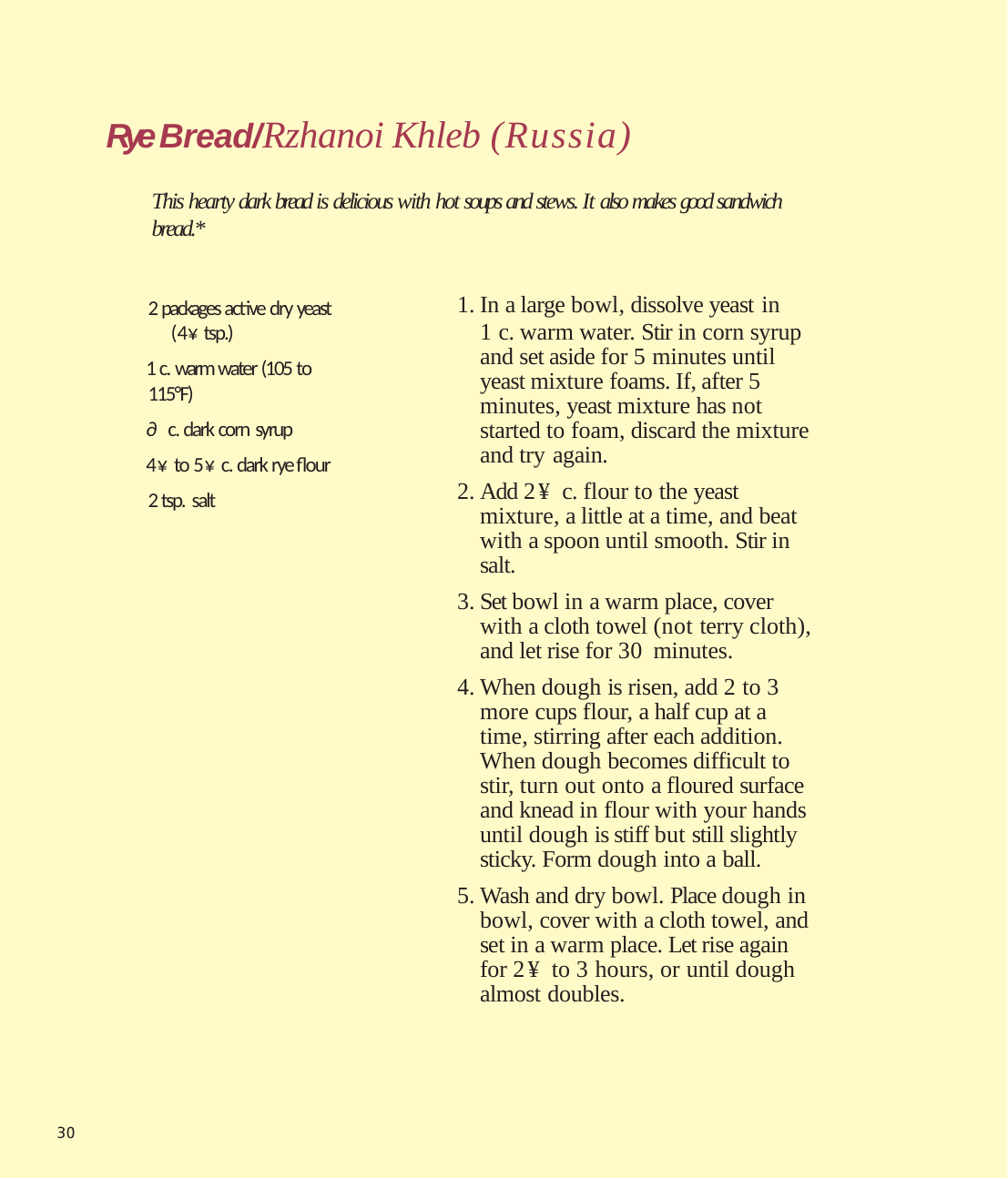

# Rye Bread/Rzhanoi Khleb (Russia)
This hearty dark bread is delicious with hot soups and stews. It also makes good sandwich bread.*
In a large bowl, dissolve yeast in
1 c. warm water. Stir in corn syrup  and set aside for 5 minutes until  yeast mixture foams. If, after 5  minutes, yeast mixture has not  started to foam, discard the mixture  and try again.
Add 2¥ c. flour to the yeast  mixture, a little at a time, and beat  with a spoon until smooth. Stir in  salt.
Set bowl in a warm place, cover  with a cloth towel (not terry cloth),  and let rise for 30 minutes.
When dough is risen, add 2 to 3  more cups flour, a half cup at a  time, stirring after each addition.  When dough becomes difficult to  stir, turn out onto a floured surface  and knead in flour with your hands  until dough is stiff but still slightly  sticky. Form dough into a ball.
Wash and dry bowl. Place dough in  bowl, cover with a cloth towel, and  set in a warm place. Let rise again  for 2¥ to 3 hours, or until dough  almost doubles.
2 packages active dry yeast  (4¥ tsp.)
1 c. warm water (105 to 115°F)
∂ c. dark corn syrup
4¥ to 5¥ c. dark rye flour  2 tsp. salt
30